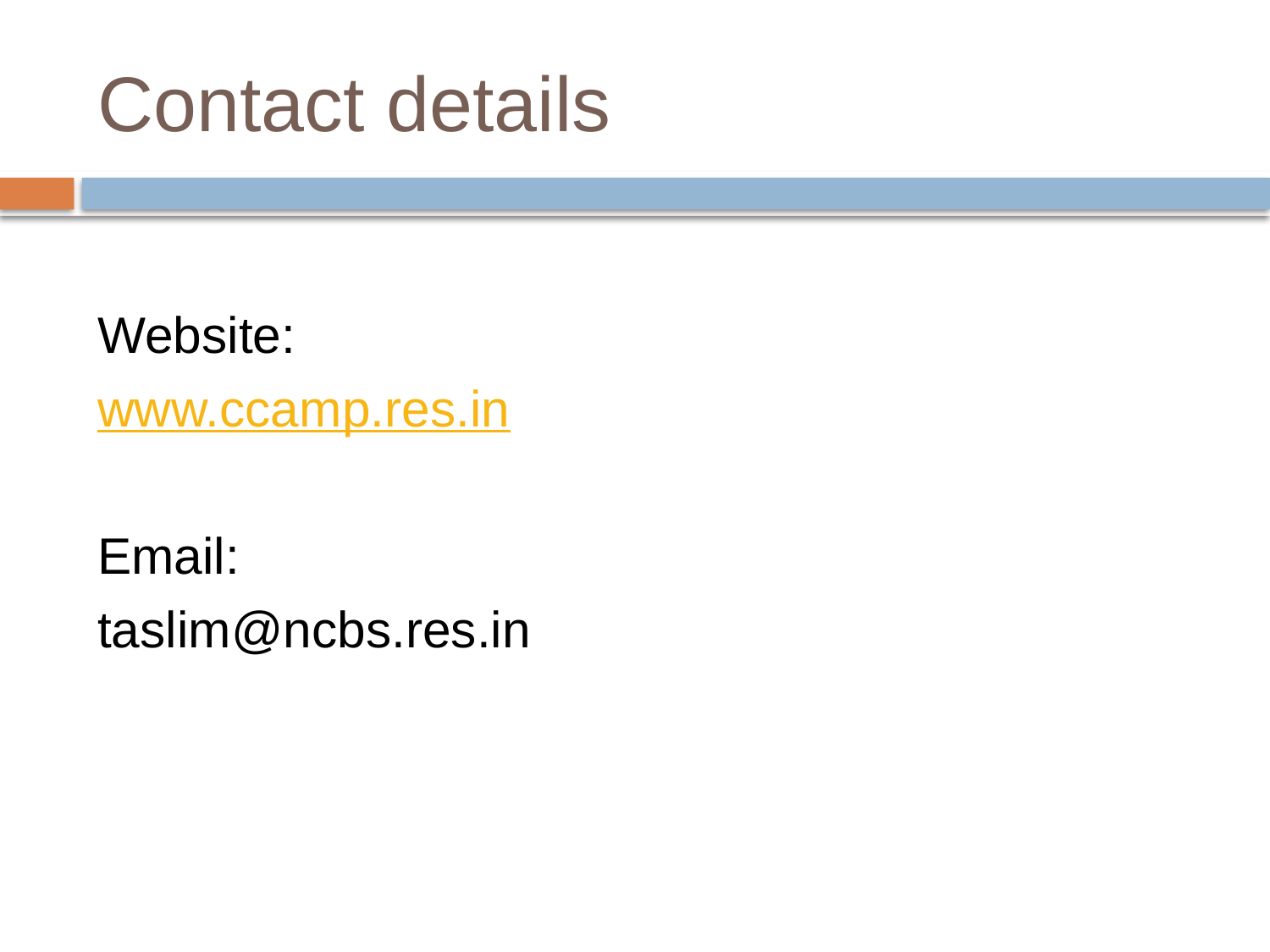

# Contact details

Website:
www.ccamp.res.in

Email:
taslim@ncbs.res.in